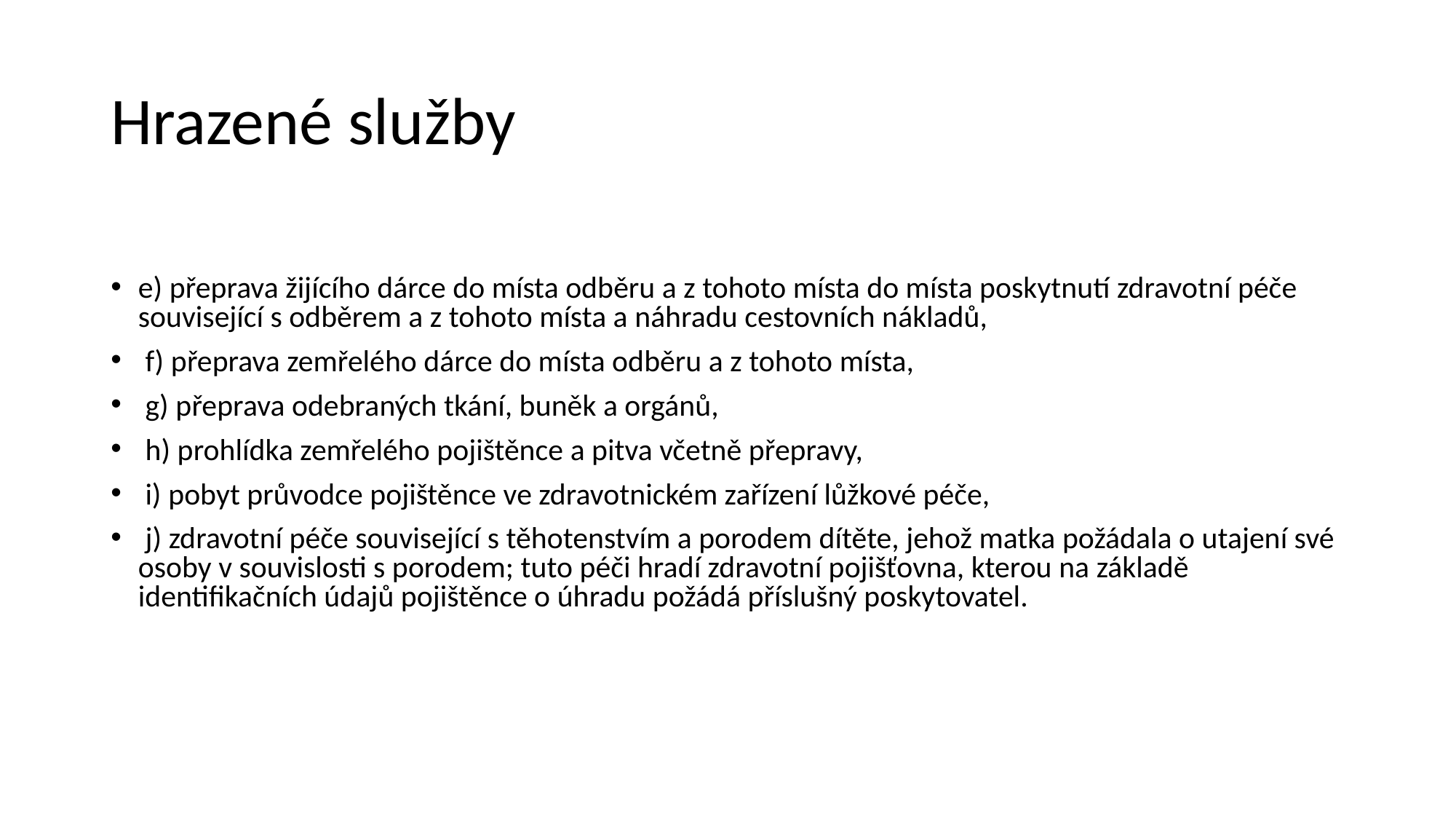

Hrazené služby

e) přeprava žijícího dárce do místa odběru a z tohoto místa do místa poskytnutí zdravotní péče související s odběrem a z tohoto místa a náhradu cestovních nákladů,
 f) přeprava zemřelého dárce do místa odběru a z tohoto místa,
 g) přeprava odebraných tkání, buněk a orgánů,
 h) prohlídka zemřelého pojištěnce a pitva včetně přepravy,
 i) pobyt průvodce pojištěnce ve zdravotnickém zařízení lůžkové péče,
 j) zdravotní péče související s těhotenstvím a porodem dítěte, jehož matka požádala o utajení své osoby v souvislosti s porodem; tuto péči hradí zdravotní pojišťovna, kterou na základě identifikačních údajů pojištěnce o úhradu požádá příslušný poskytovatel.